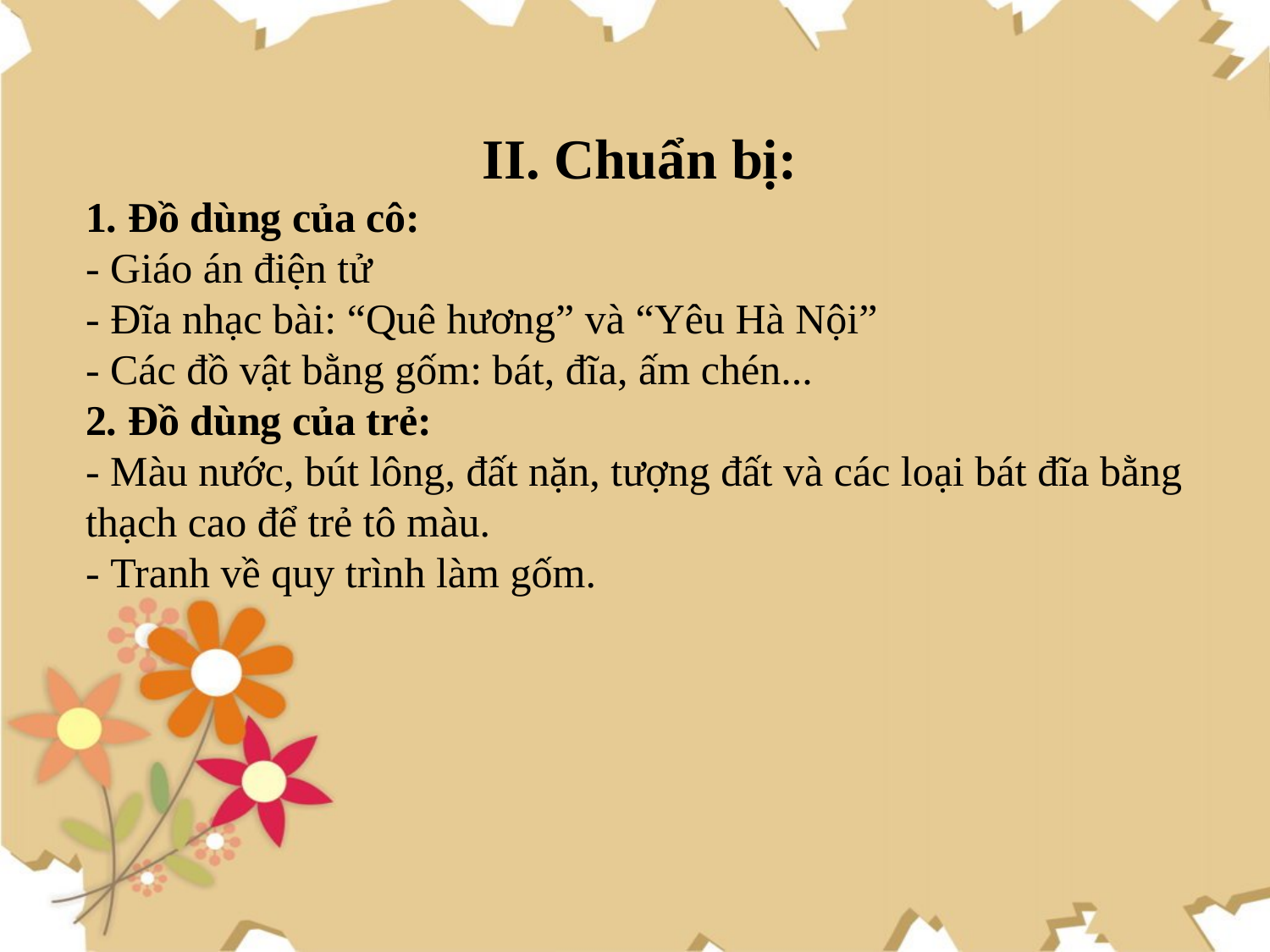

II. Chuẩn bị:
1. Đồ dùng của cô:
- Giáo án điện tử
- Đĩa nhạc bài: “Quê hương” và “Yêu Hà Nội”
- Các đồ vật bằng gốm: bát, đĩa, ấm chén...
2. Đồ dùng của trẻ:
- Màu nước, bút lông, đất nặn, tượng đất và các loại bát đĩa bằng
thạch cao để trẻ tô màu.
- Tranh về quy trình làm gốm.